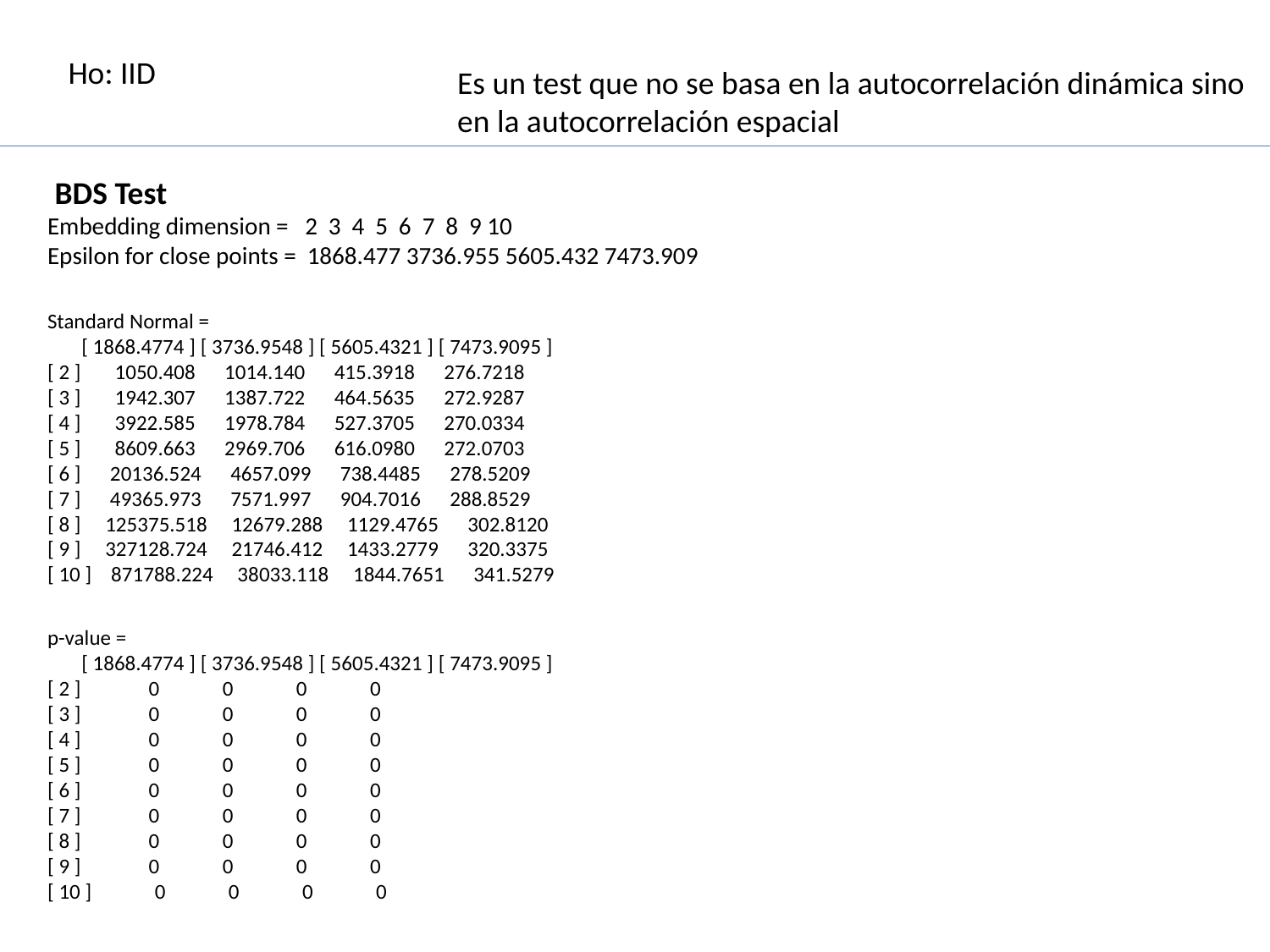

Ho: IID
Es un test que no se basa en la autocorrelación dinámica sino en la autocorrelación espacial
 BDS Test
Embedding dimension =   2  3  4  5  6  7  8  9 10
Epsilon for close points =  1868.477 3736.955 5605.432 7473.909

Standard Normal =
       [ 1868.4774 ] [ 3736.9548 ] [ 5605.4321 ] [ 7473.9095 ]
[ 2 ]       1050.408      1014.140      415.3918      276.7218
[ 3 ]       1942.307      1387.722      464.5635      272.9287
[ 4 ]       3922.585      1978.784      527.3705      270.0334
[ 5 ]       8609.663      2969.706      616.0980      272.0703
[ 6 ]      20136.524      4657.099      738.4485      278.5209
[ 7 ]      49365.973      7571.997      904.7016      288.8529
[ 8 ]     125375.518     12679.288     1129.4765      302.8120
[ 9 ]     327128.724     21746.412     1433.2779      320.3375
[ 10 ]    871788.224     38033.118     1844.7651      341.5279

p-value =
       [ 1868.4774 ] [ 3736.9548 ] [ 5605.4321 ] [ 7473.9095 ]
[ 2 ]              0             0             0             0
[ 3 ]              0             0             0             0
[ 4 ]              0             0             0             0
[ 5 ]              0             0             0             0
[ 6 ]              0             0             0             0
[ 7 ]              0             0             0             0
[ 8 ]              0             0             0             0
[ 9 ]              0             0             0             0
[ 10 ]             0             0             0             0